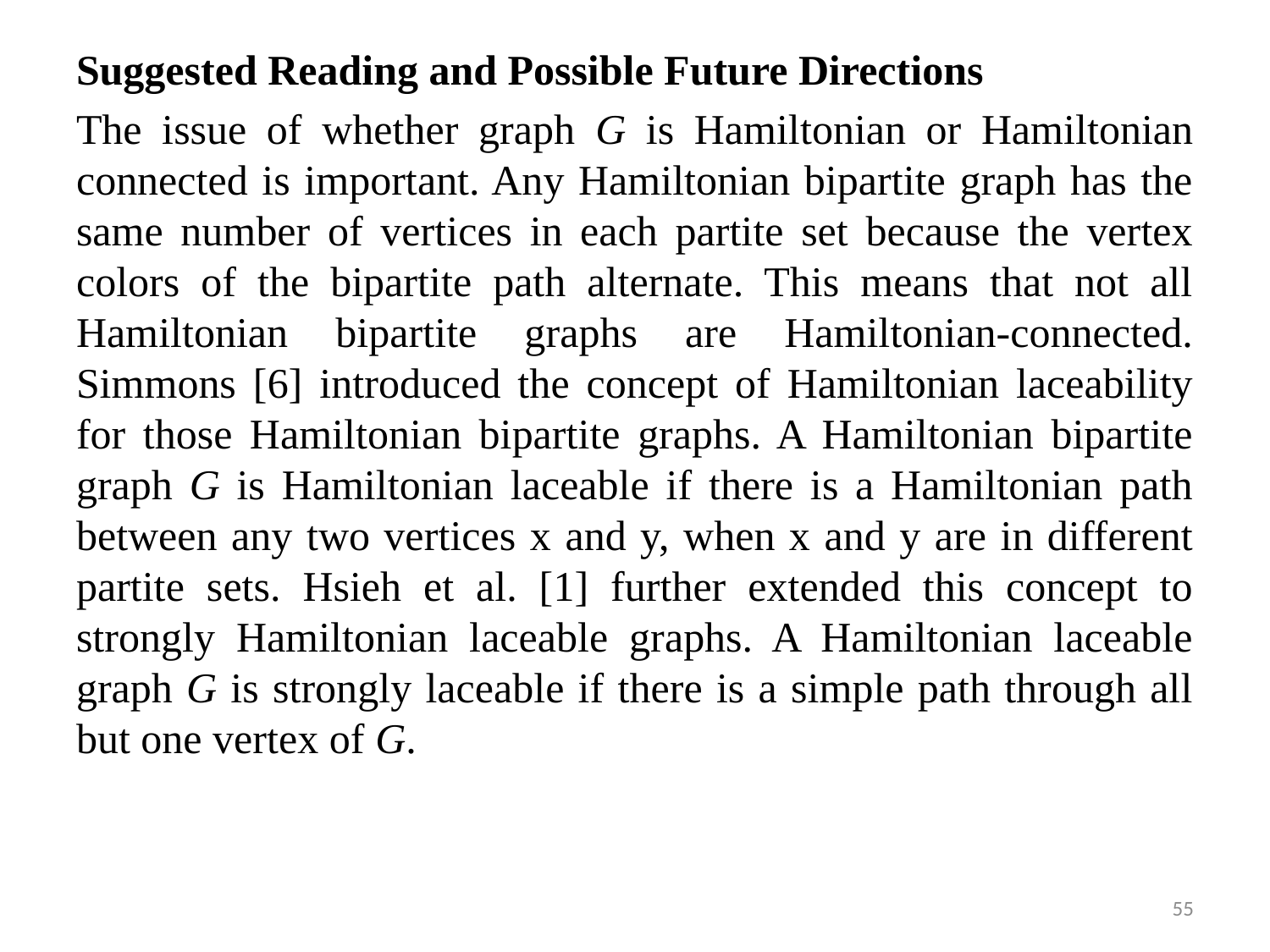

Suggested Reading and Possible Future Directions
The issue of whether graph G is Hamiltonian or Hamiltonian connected is important. Any Hamiltonian bipartite graph has the same number of vertices in each partite set because the vertex colors of the bipartite path alternate. This means that not all Hamiltonian bipartite graphs are Hamiltonian-connected. Simmons [6] introduced the concept of Hamiltonian laceability for those Hamiltonian bipartite graphs. A Hamiltonian bipartite graph G is Hamiltonian laceable if there is a Hamiltonian path between any two vertices x and y, when x and y are in different partite sets. Hsieh et al. [1] further extended this concept to strongly Hamiltonian laceable graphs. A Hamiltonian laceable graph G is strongly laceable if there is a simple path through all but one vertex of G.

55